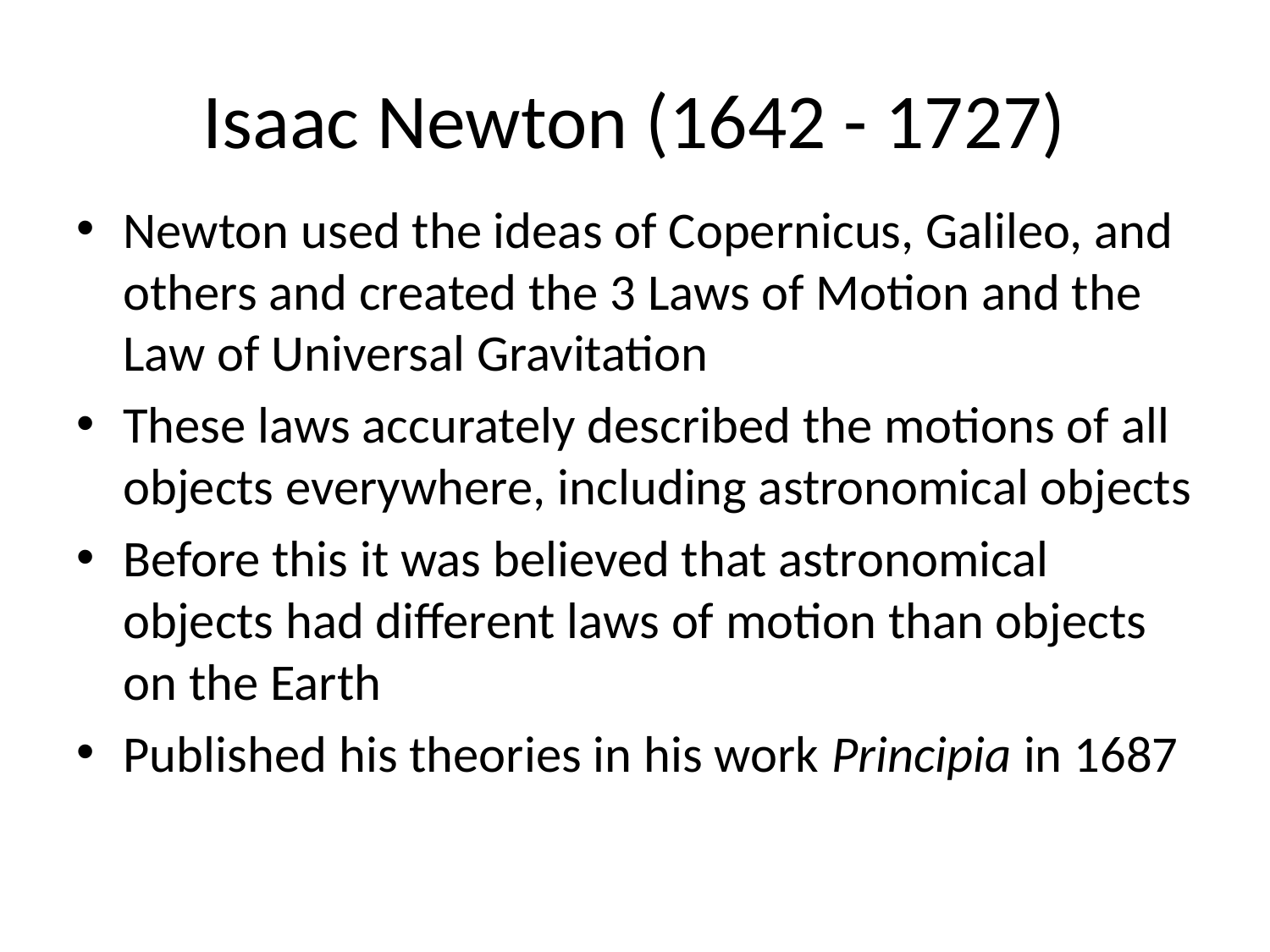

# Isaac Newton (1642 - 1727)
Newton used the ideas of Copernicus, Galileo, and others and created the 3 Laws of Motion and the Law of Universal Gravitation
These laws accurately described the motions of all objects everywhere, including astronomical objects
Before this it was believed that astronomical objects had different laws of motion than objects on the Earth
Published his theories in his work Principia in 1687